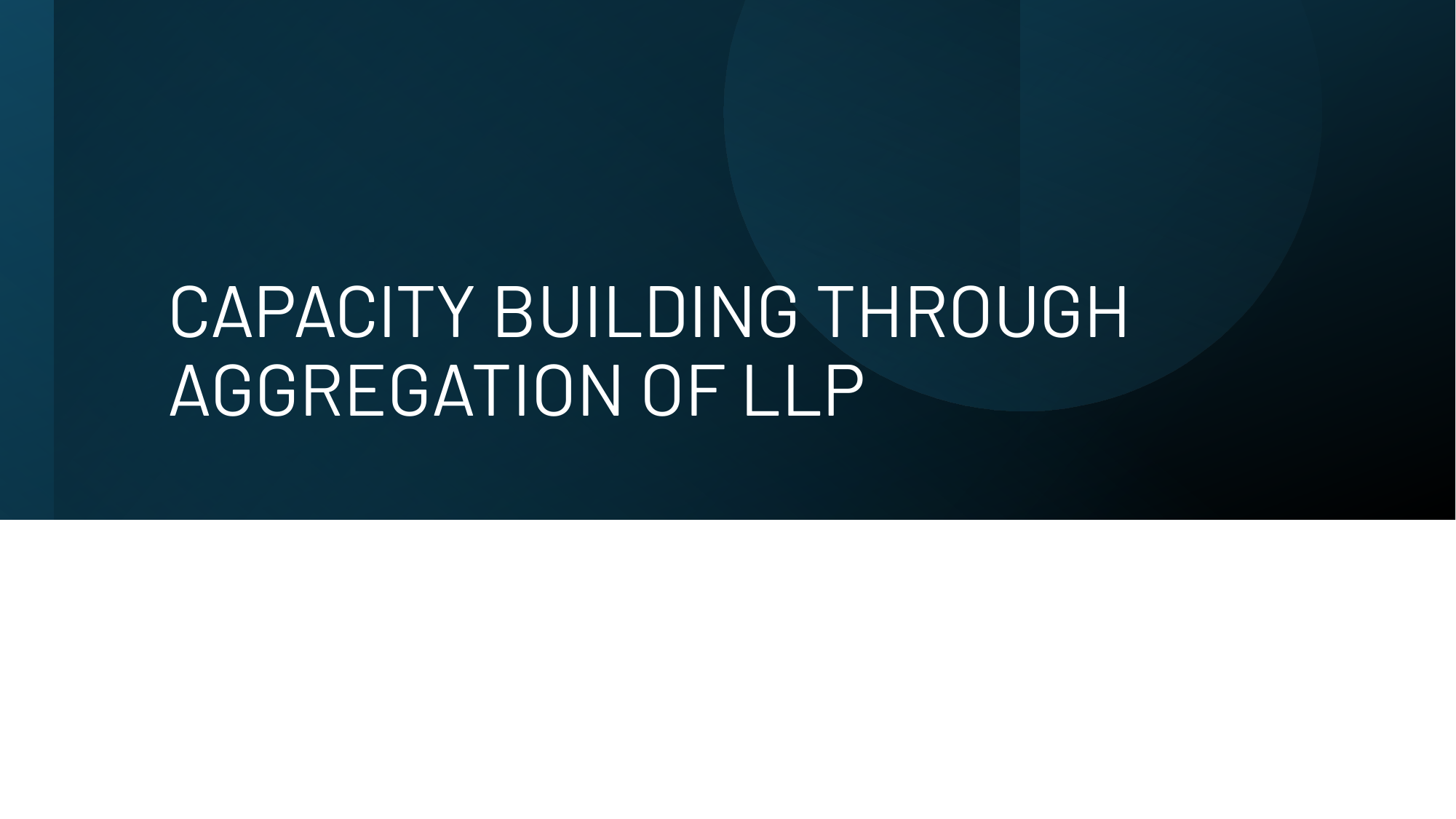

# CAPACITY BUILDING THROUGH AGGREGATION OF LLP